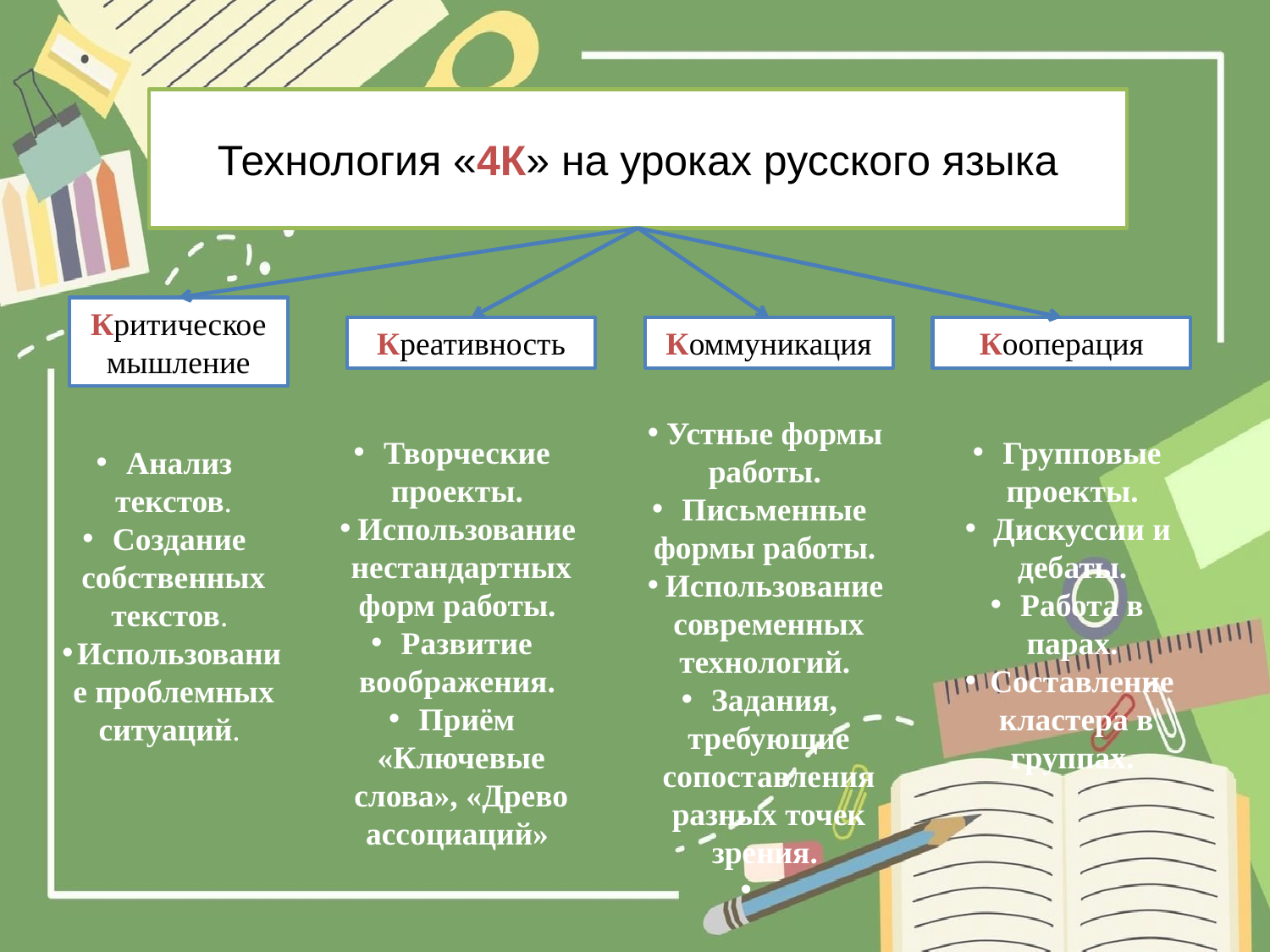

# Технология «4К» на уроках русского языка
Критическое мышление
Креативность
Коммуникация
Кооперация
Устные формы работы.
Письменные формы работы.
Использование современных технологий.
Задания, требующие сопоставления разных точек зрения.

Творческие проекты.
Использование нестандартных форм работы.
Развитие воображения.
Приём «Ключевые слова», «Древо ассоциаций»
Групповые проекты.
Дискуссии и дебаты.
Работа в парах.
Составление кластера в группах.
Анализ текстов.
Создание собственных текстов.
Использование проблемных ситуаций.